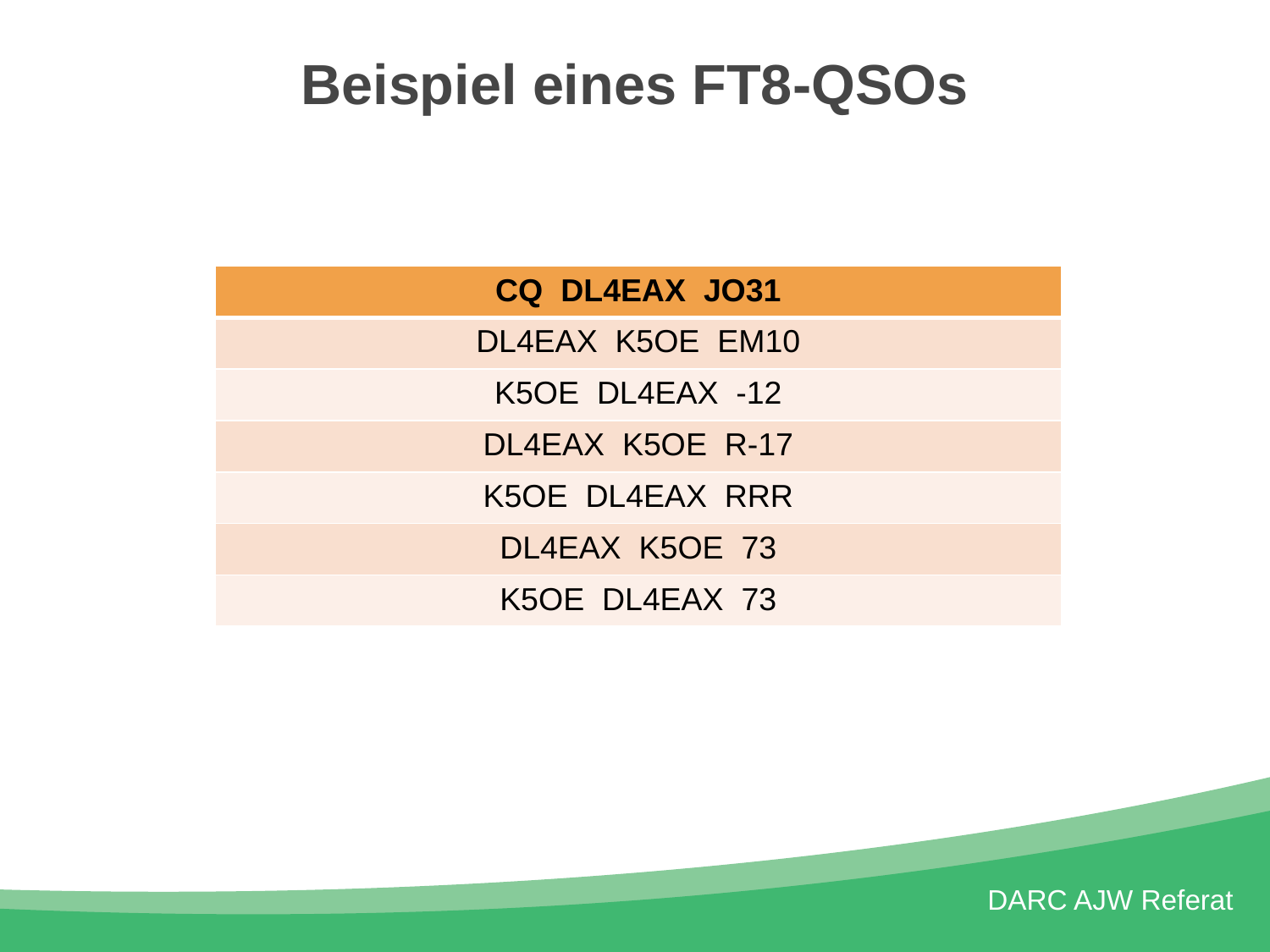

# Beispiel eines FT8-QSOs

| CQ DL4EAX JO31 |
| --- |
| DL4EAX K5OE EM10 |
| K5OE DL4EAX -12 |
| DL4EAX K5OE R-17 |
| K5OE DL4EAX RRR |
| DL4EAX K5OE 73 |
| K5OE DL4EAX 73 |